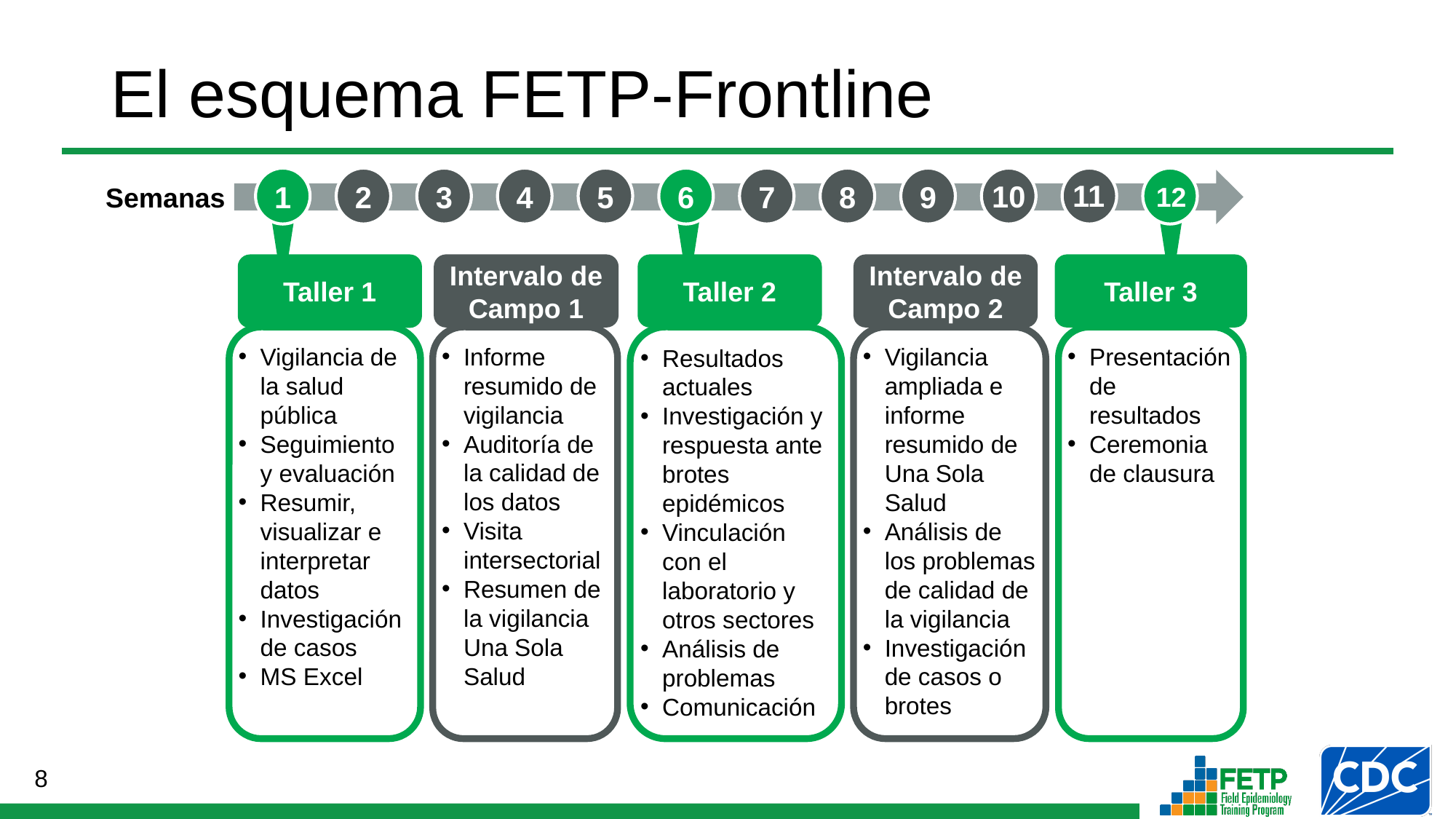

# El esquema FETP-Frontline
1
2
3
4
5
6
7
8
9

11
10
12
Semanas

Taller 1
Vigilancia de la salud pública
Seguimiento y evaluación
Resumir, visualizar e interpretar datos
Investigación de casos
MS Excel
Intervalo de Campo 1
Informe resumido de vigilancia
Auditoría de la calidad de los datos
Visita intersectorial
Resumen de la vigilancia Una Sola Salud
Taller 2
Resultados actuales
Investigación y respuesta ante brotes epidémicos
Vinculación con el laboratorio y otros sectores
Análisis de problemas
Comunicación
Intervalo de Campo 2
Vigilancia ampliada e informe resumido de Una Sola Salud
Análisis de los problemas de calidad de la vigilancia
Investigación de casos o brotes
Taller 3
Presentación de resultados
Ceremonia de clausura